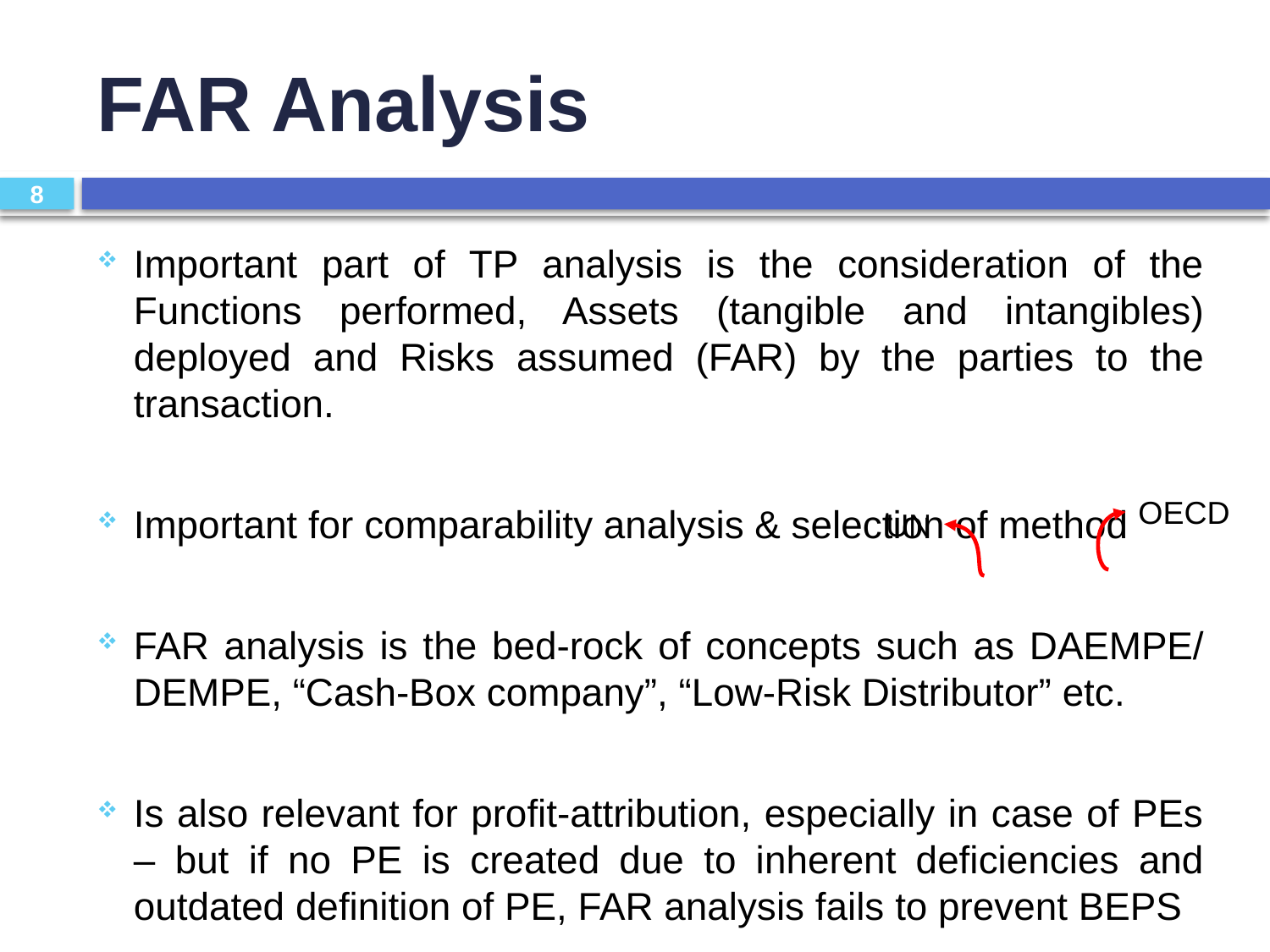

# FAR Analysis
8
Important part of TP analysis is the consideration of the Functions performed, Assets (tangible and intangibles) deployed and Risks assumed (FAR) by the parties to the transaction.

Important for comparability analysis & selection of method

FAR analysis is the bed-rock of concepts such as DAEMPE/ DEMPE, “Cash-Box company”, “Low-Risk Distributor” etc.

Is also relevant for profit-attribution, especially in case of PEs – but if no PE is created due to inherent deficiencies and outdated definition of PE, FAR analysis fails to prevent BEPS
OECD
UN